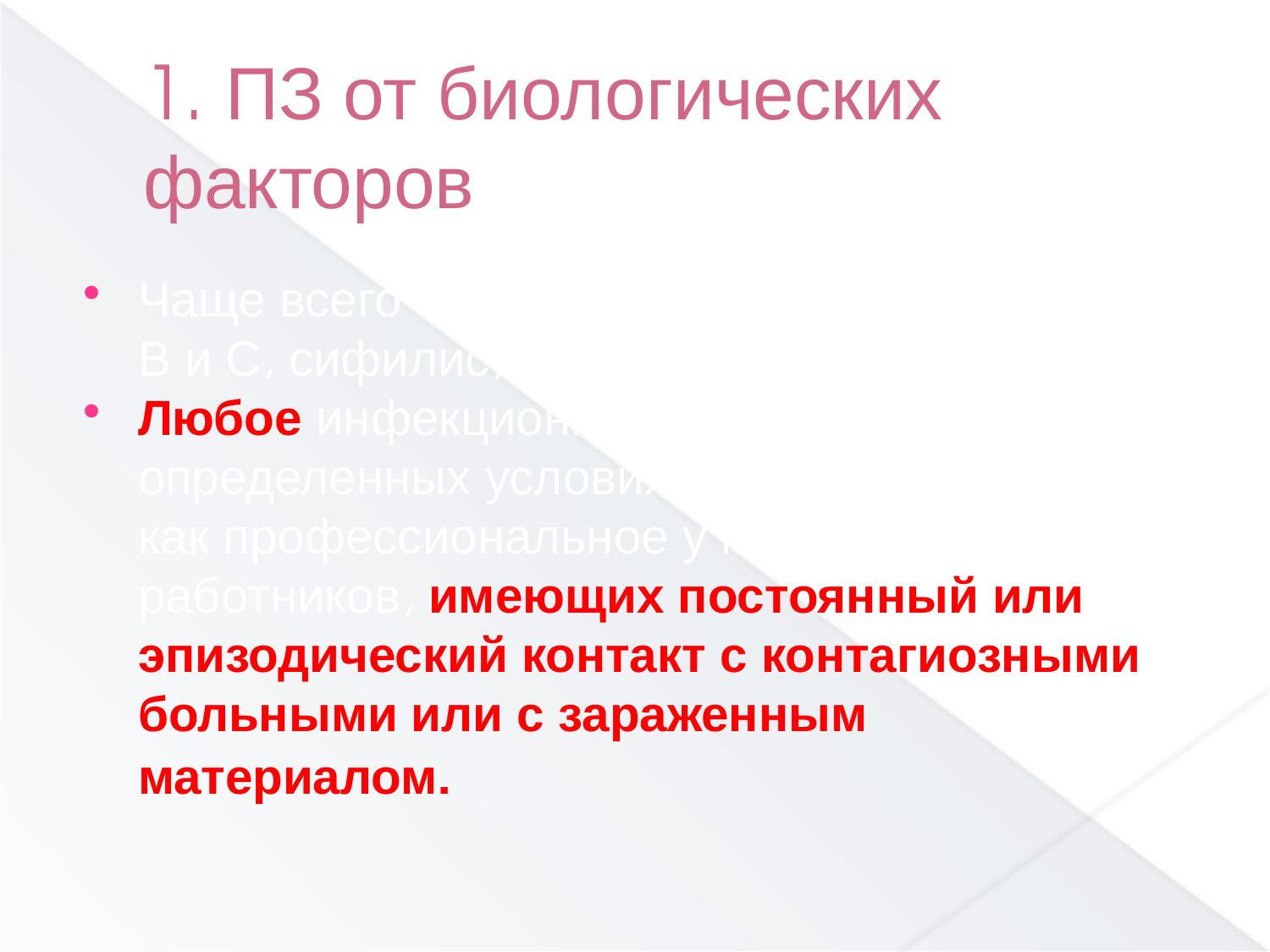

1. ПЗ от биологических факторов
Чаще всего – туберкулез, вирусные гепатиты В и С, сифилис, ВИЧ
Любое инфекционное заболевание при определенных условиях может развиваться как профессиональное у медицинских работников, имеющих постоянный или эпизодический контакт с контагиозными больными или с зараженным материалом.